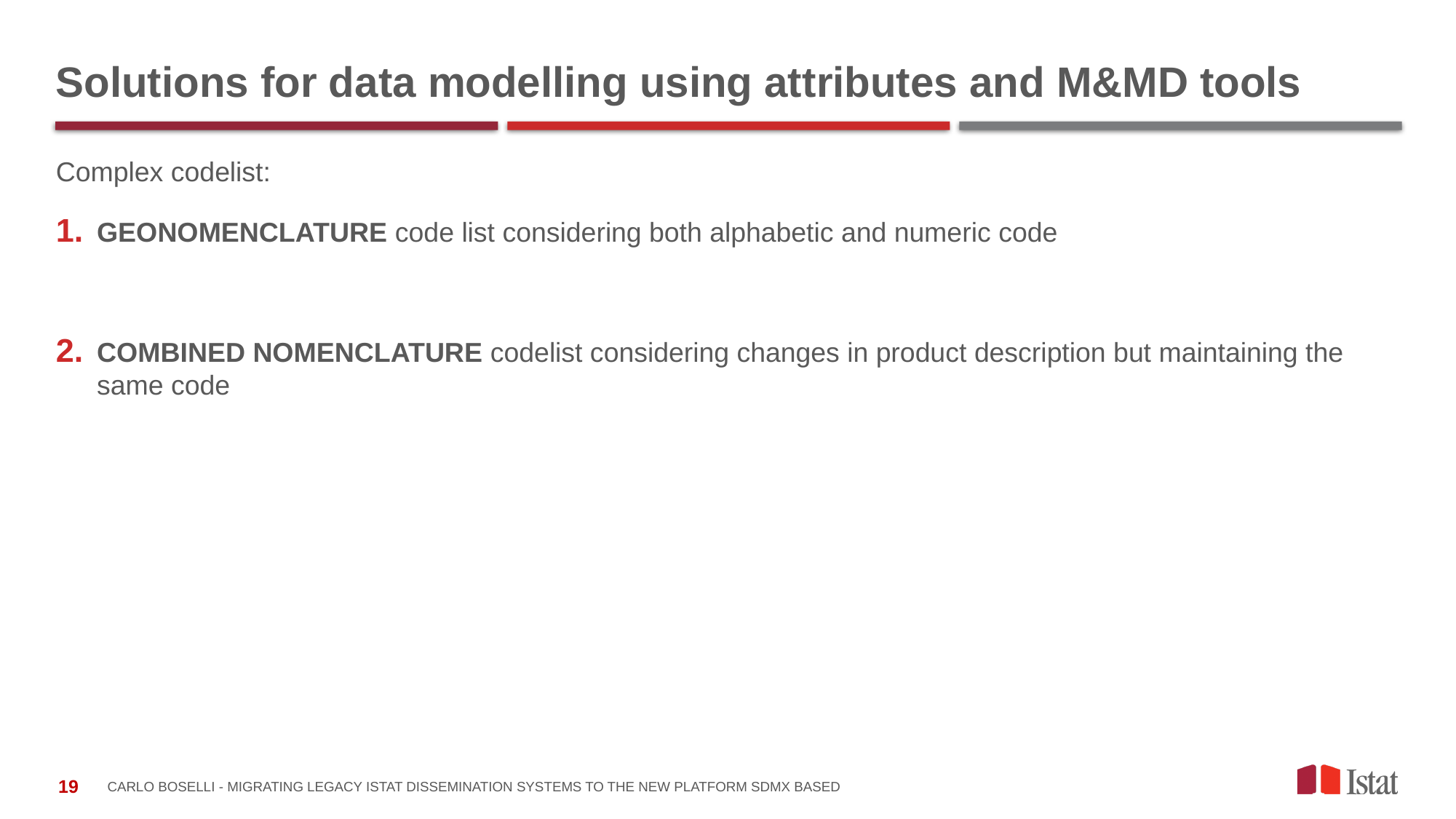

# Solutions for data modelling using attributes and M&MD tools
Complex codelist:
GEONOMENCLATURE code list considering both alphabetic and numeric code

COMBINED NOMENCLATURE codelist considering changes in product description but maintaining the same code

CARLO BOSELLI - Migrating legacy Istat dissemination systems to the new platform SDMX based
19